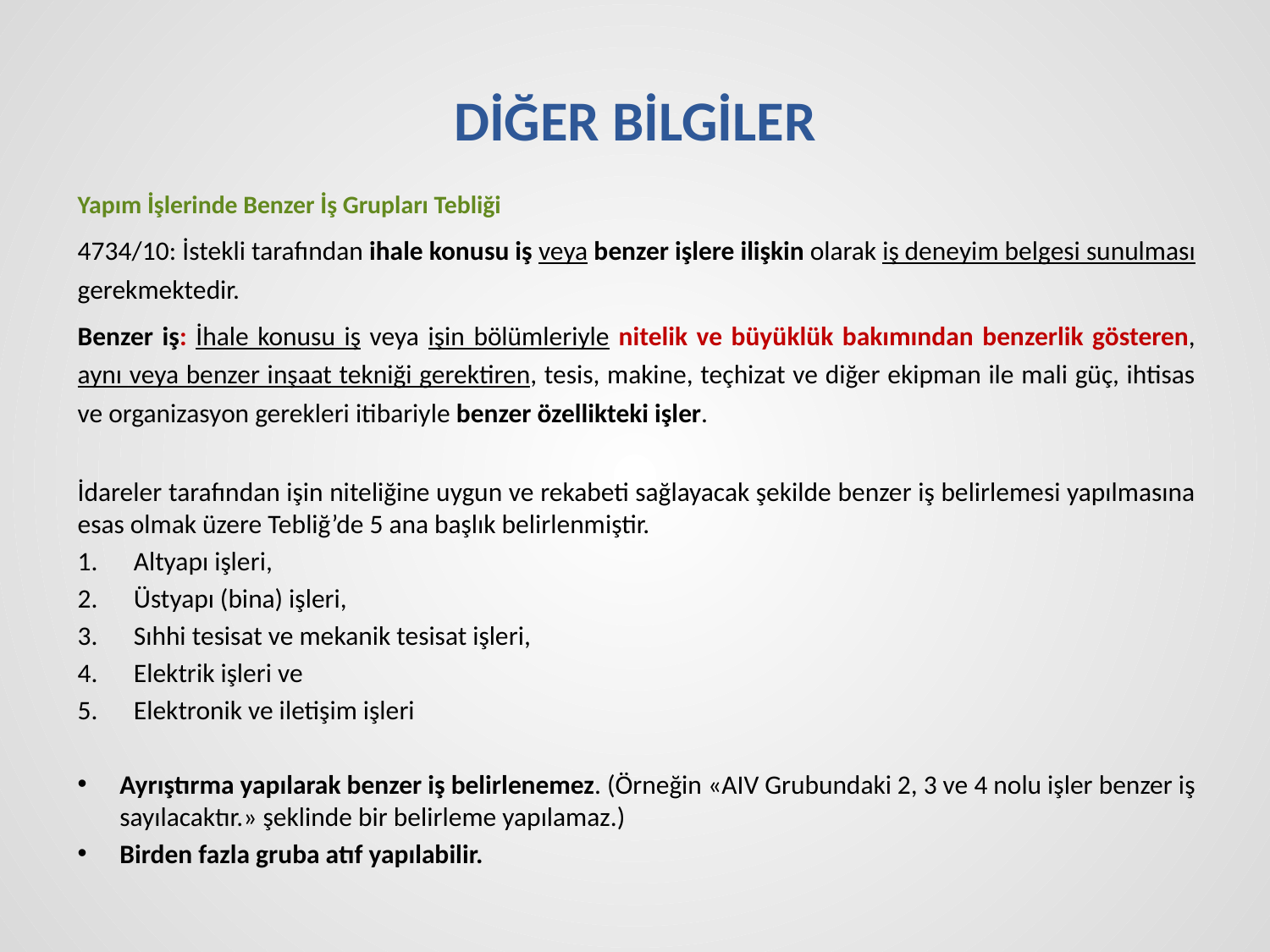

# DİĞER BİLGİLER
Yapım İşlerinde Benzer İş Grupları Tebliği
4734/10: İstekli tarafından ihale konusu iş veya benzer işlere ilişkin olarak iş deneyim belgesi sunulması gerekmektedir.
Benzer iş: İhale konusu iş veya işin bölümleriyle nitelik ve büyüklük bakımından benzerlik gösteren, aynı veya benzer inşaat tekniği gerektiren, tesis, makine, teçhizat ve diğer ekipman ile mali güç, ihtisas ve organizasyon gerekleri itibariyle benzer özellikteki işler.

İdareler tarafından işin niteliğine uygun ve rekabeti sağlayacak şekilde benzer iş belirlemesi yapılmasına esas olmak üzere Tebliğ’de 5 ana başlık belirlenmiştir.
Altyapı işleri,
Üstyapı (bina) işleri,
Sıhhi tesisat ve mekanik tesisat işleri,
Elektrik işleri ve
Elektronik ve iletişim işleri

Ayrıştırma yapılarak benzer iş belirlenemez. (Örneğin «AIV Grubundaki 2, 3 ve 4 nolu işler benzer iş sayılacaktır.» şeklinde bir belirleme yapılamaz.)
Birden fazla gruba atıf yapılabilir.